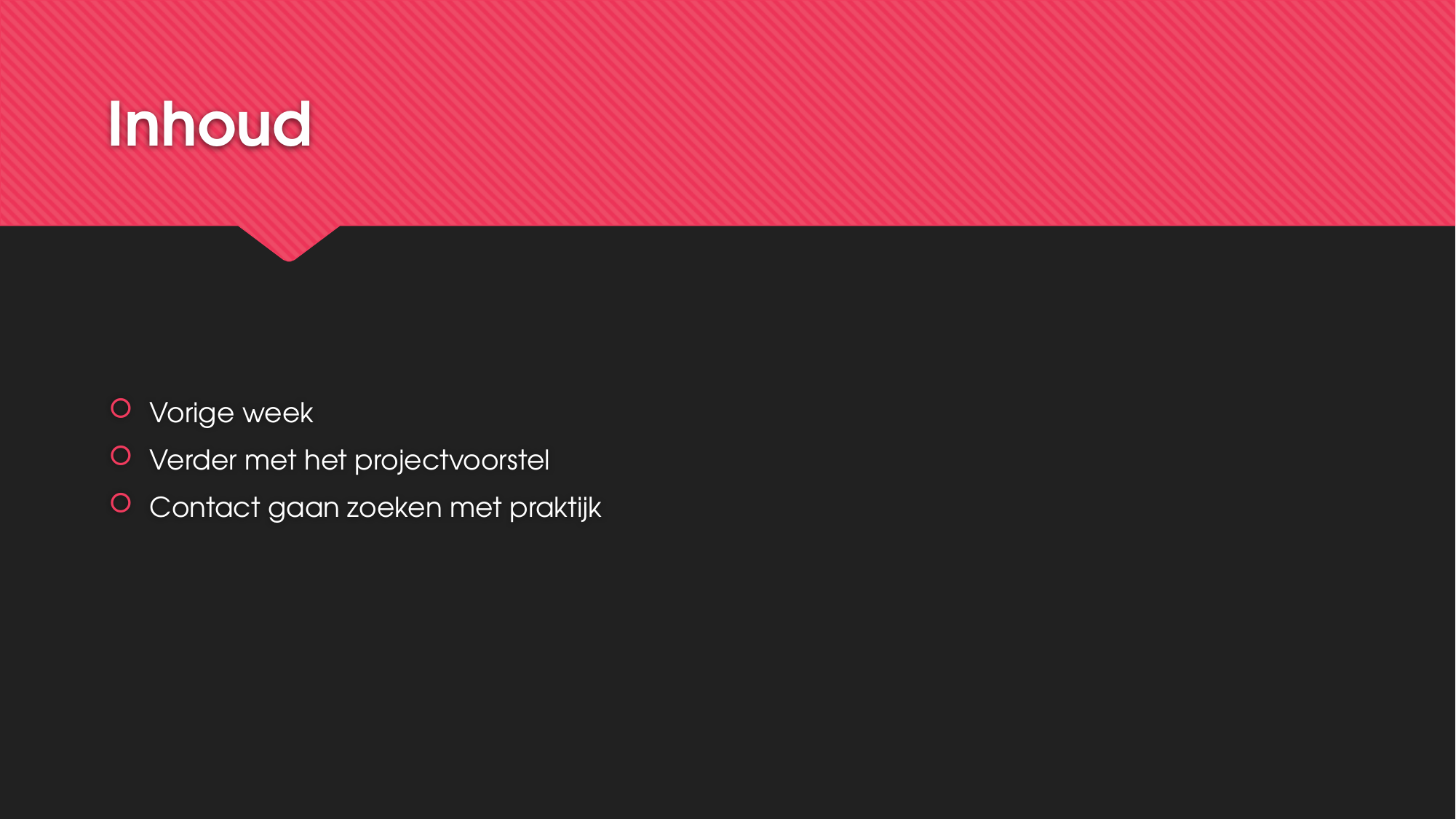

# Inhoud
Vorige week
Verder met het projectvoorstel
Contact gaan zoeken met praktijk